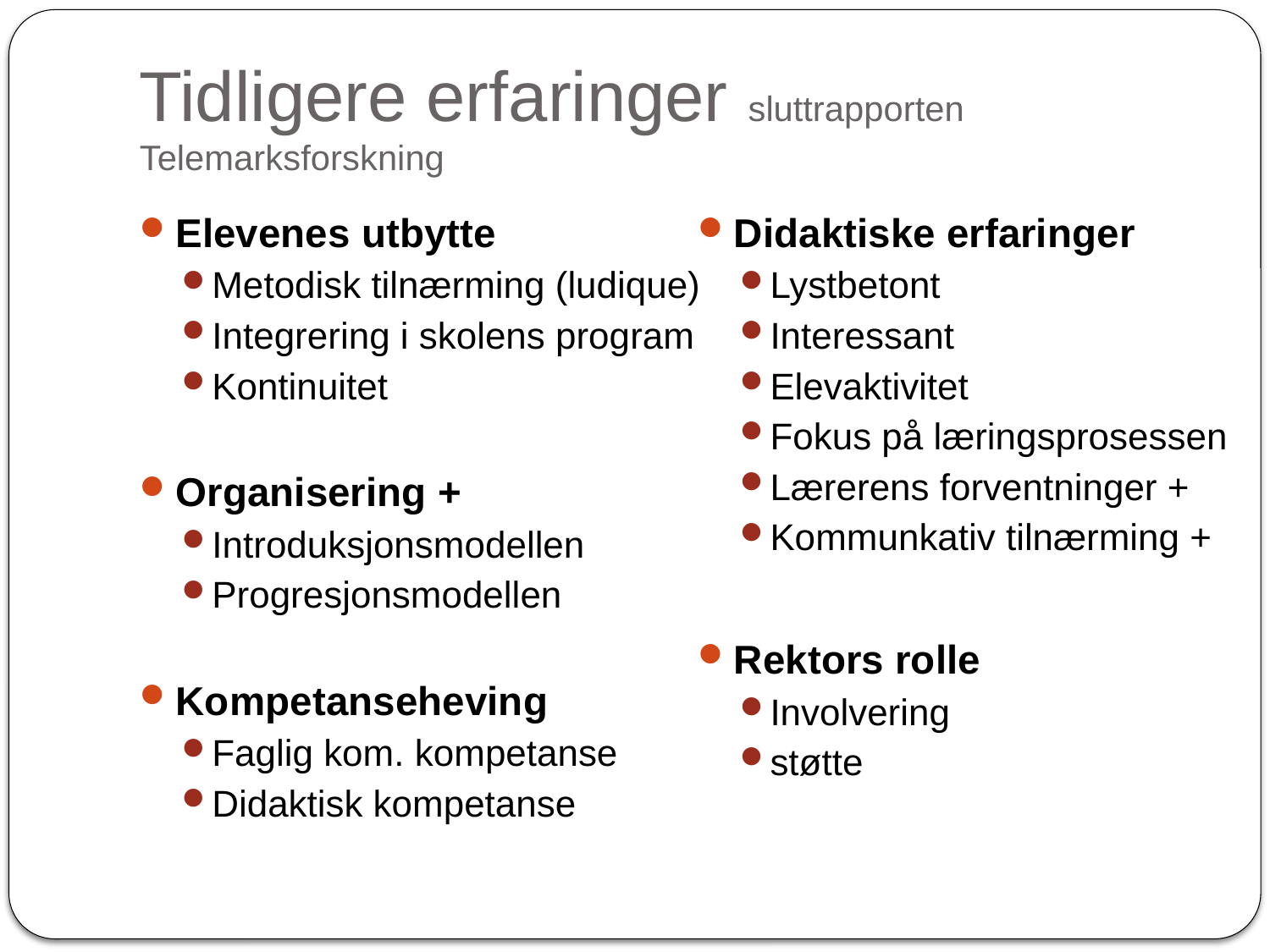

# Tidligere erfaringer sluttrapporten Telemarksforskning
Elevenes utbytte
Metodisk tilnærming (ludique)
Integrering i skolens program
Kontinuitet

Organisering +
Introduksjonsmodellen
Progresjonsmodellen

Kompetanseheving
Faglig kom. kompetanse
Didaktisk kompetanse

Didaktiske erfaringer
Lystbetont
Interessant
Elevaktivitet
Fokus på læringsprosessen
Lærerens forventninger +
Kommunkativ tilnærming +

Rektors rolle
Involvering
støtte